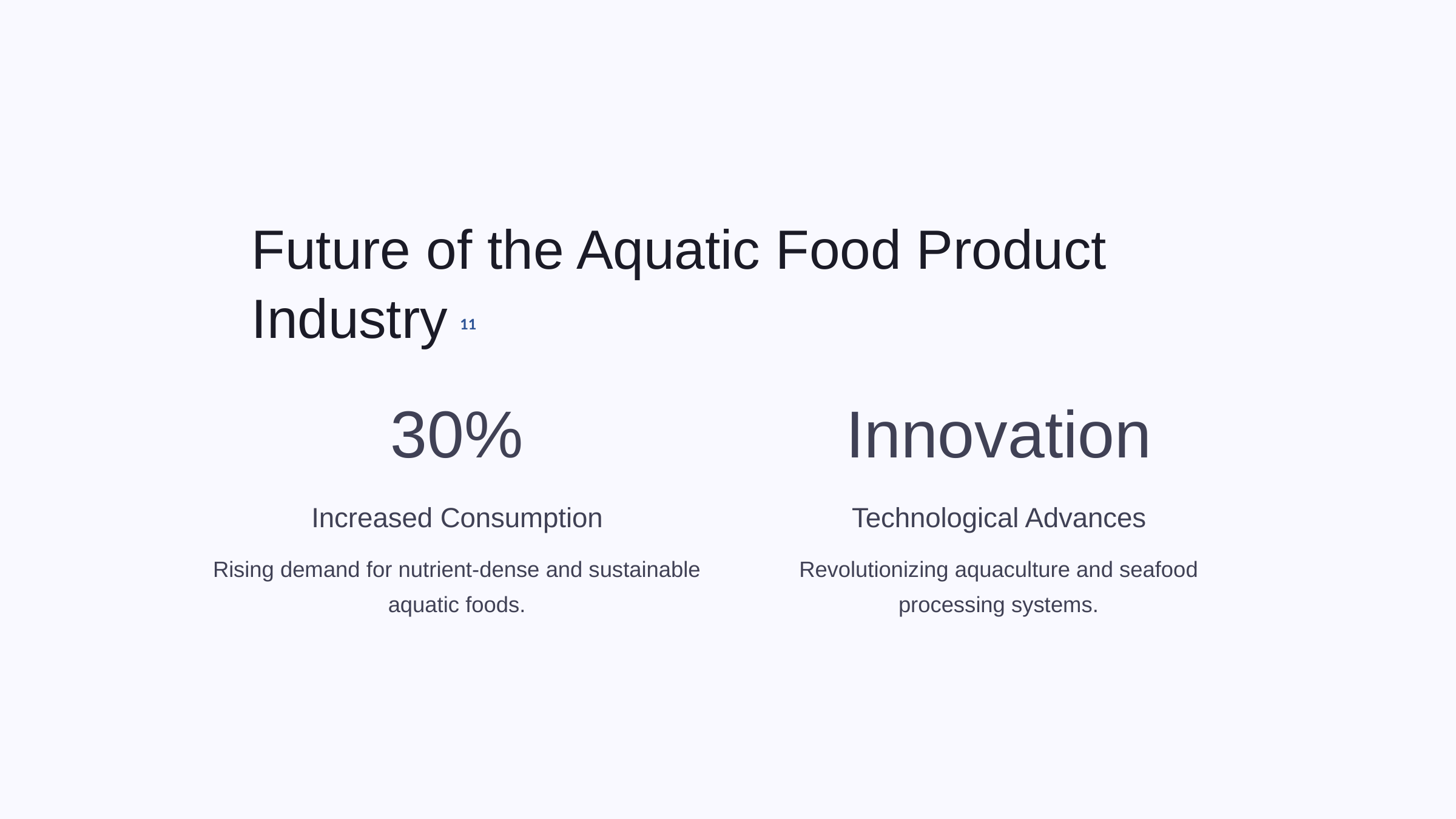

Future of the Aquatic Food Product Industry    11
30%
Innovation
Increased Consumption
Technological Advances
Rising demand for nutrient-dense and sustainable aquatic foods.
Revolutionizing aquaculture and seafood processing systems.